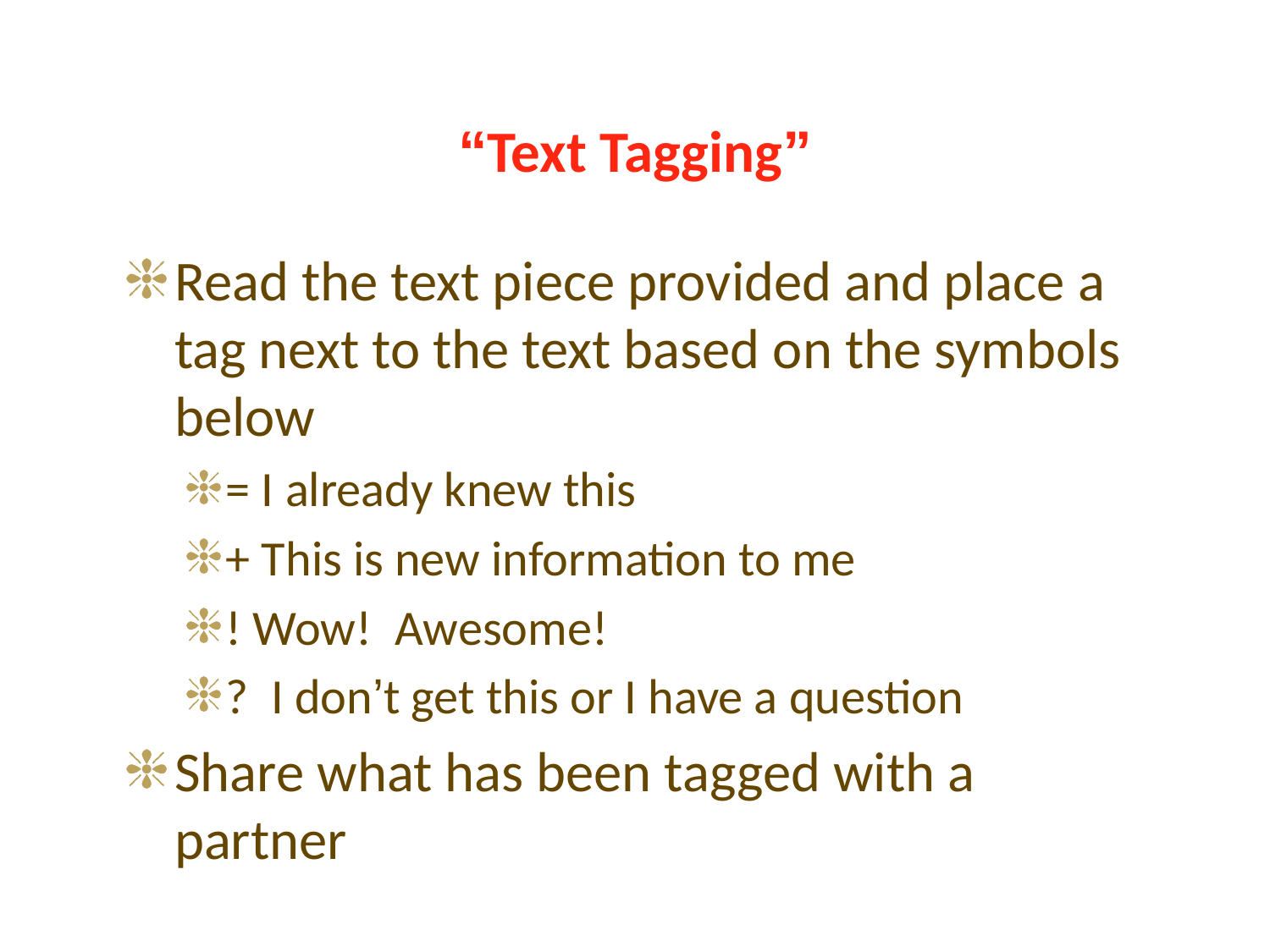

# “Text Tagging”
Read the text piece provided and place a tag next to the text based on the symbols below
= I already knew this
+ This is new information to me
! Wow!  Awesome!
?  I don’t get this or I have a question
Share what has been tagged with a partner